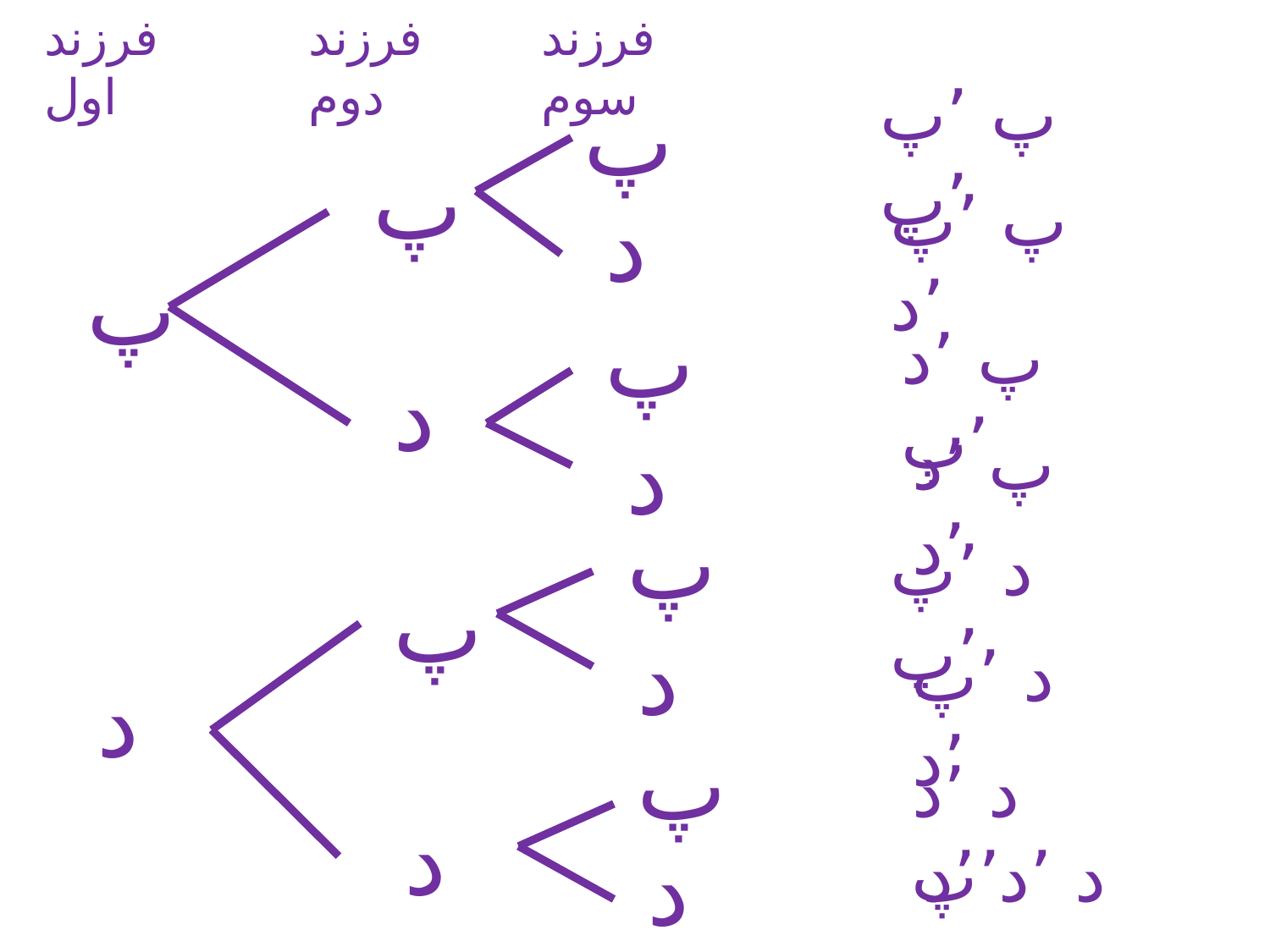

فرزند اول
فرزند دوم
فرزند سوم
پ ٬پ ٬پ
پ
پ
پ ٬پ ٬د
د
پ
پ
پ ٬د ٬پ
د
د
پ ٬د ٬د
پ
د ٬پ ٬پ
پ
د
د ٬پ ٬د
د
پ
د ٬د ٬پ
د
د
د ٬د ٬د